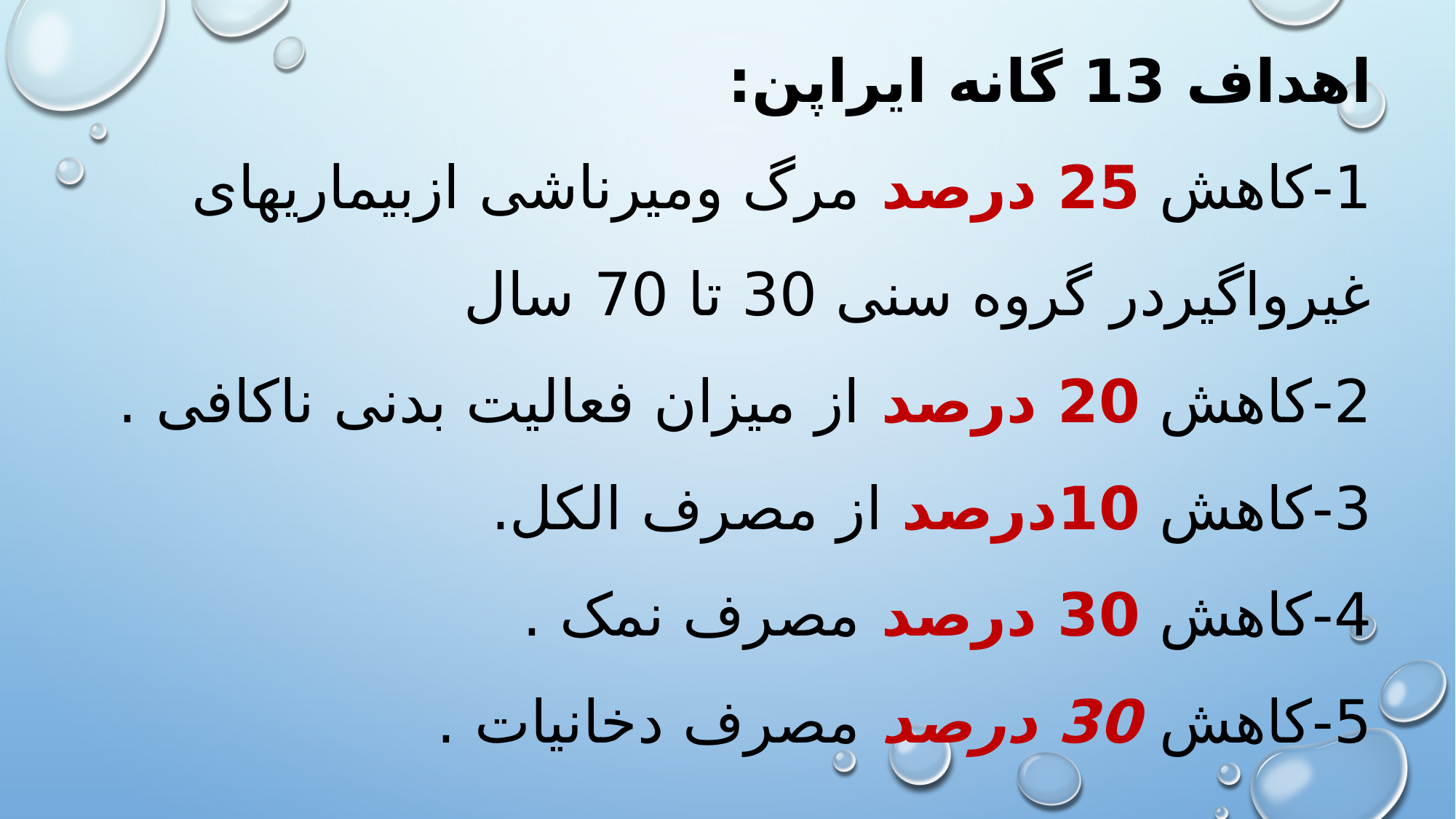

# اهداف 13 گانه ایراپن: 1-کاهش 25 درصد مرگ ومیرناشی ازبیماریهای غیرواگیردر گروه سنی 30 تا 70 سال 2-کاهش 20 درصد از میزان فعالیت بدنی ناکافی . 3-کاهش 10درصد از مصرف الکل. 4-کاهش 30 درصد مصرف نمک . 5-کاهش 30 درصد مصرف دخانیات .